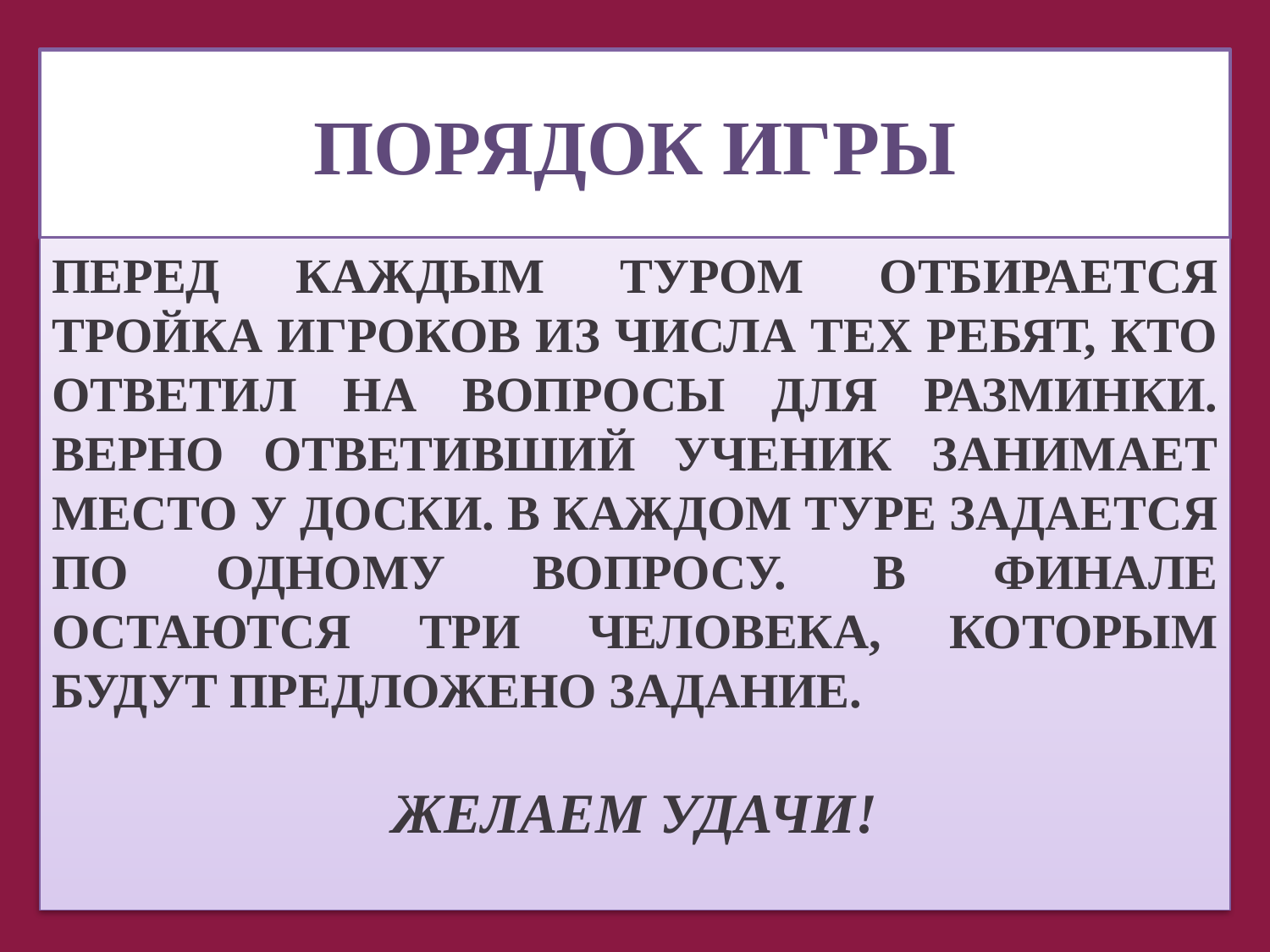

# ПОРЯДОК ИГРЫ
ПЕРЕД КАЖДЫМ ТУРОМ ОТБИРАЕТСЯ ТРОЙКА ИГРОКОВ ИЗ ЧИСЛА ТЕХ РЕБЯТ, КТО ОТВЕТИЛ НА ВОПРОСЫ ДЛЯ РАЗМИНКИ. ВЕРНО ОТВЕТИВШИЙ УЧЕНИК ЗАНИМАЕТ МЕСТО У ДОСКИ. В КАЖДОМ ТУРЕ ЗАДАЕТСЯ ПО ОДНОМУ ВОПРОСУ. В ФИНАЛЕ ОСТАЮТСЯ ТРИ ЧЕЛОВЕКА, КОТОРЫМ БУДУТ ПРЕДЛОЖЕНО ЗАДАНИЕ.

ЖЕЛАЕМ УДАЧИ!